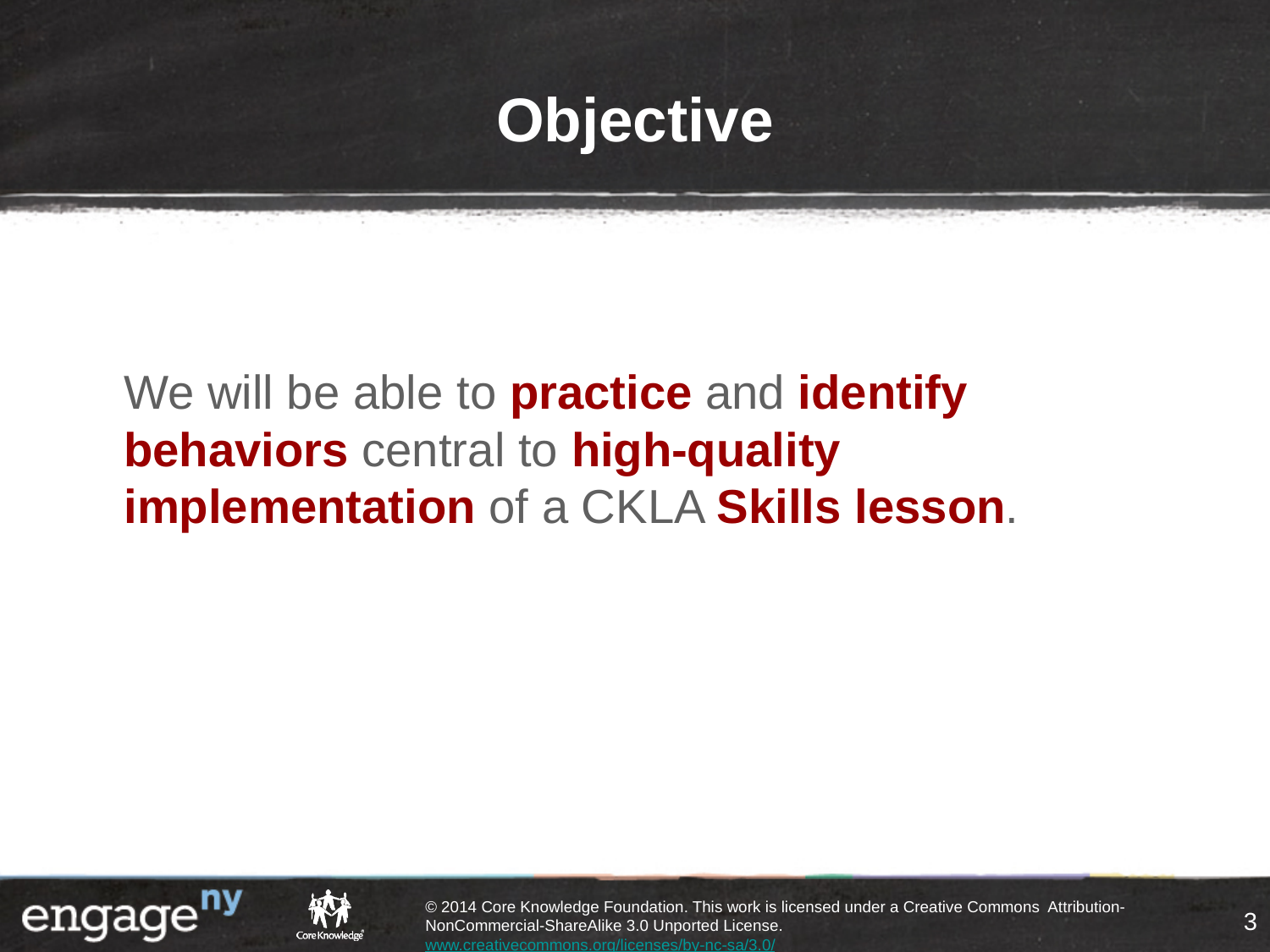

# Objective

	We will be able to practice and identify behaviors central to high-quality implementation of a CKLA Skills lesson.
3